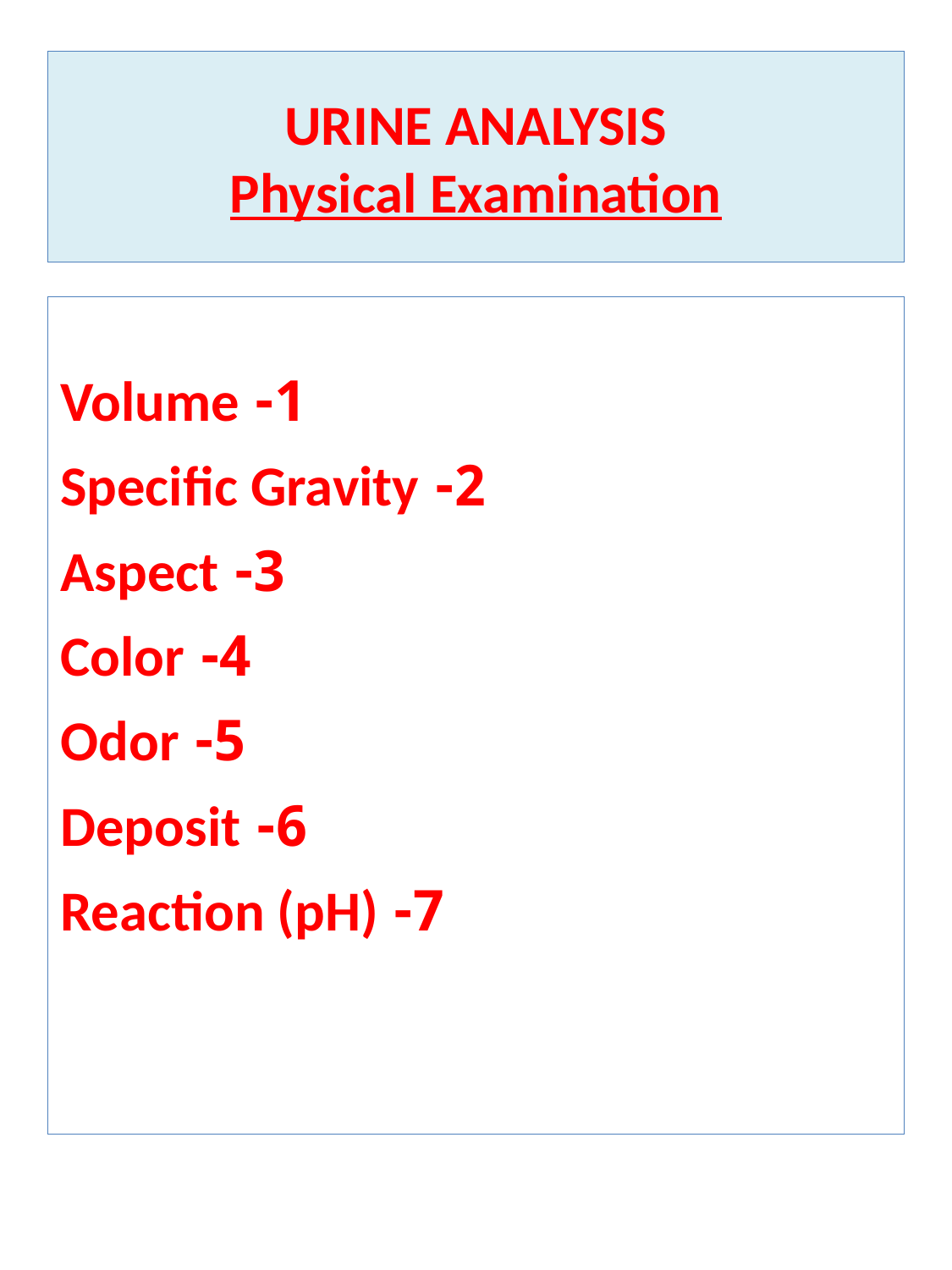

# URINE ANALYSIS Physical Examination

1- Volume
2- Specific Gravity
3- Aspect
4- Color
5- Odor
6- Deposit
7- Reaction (pH)